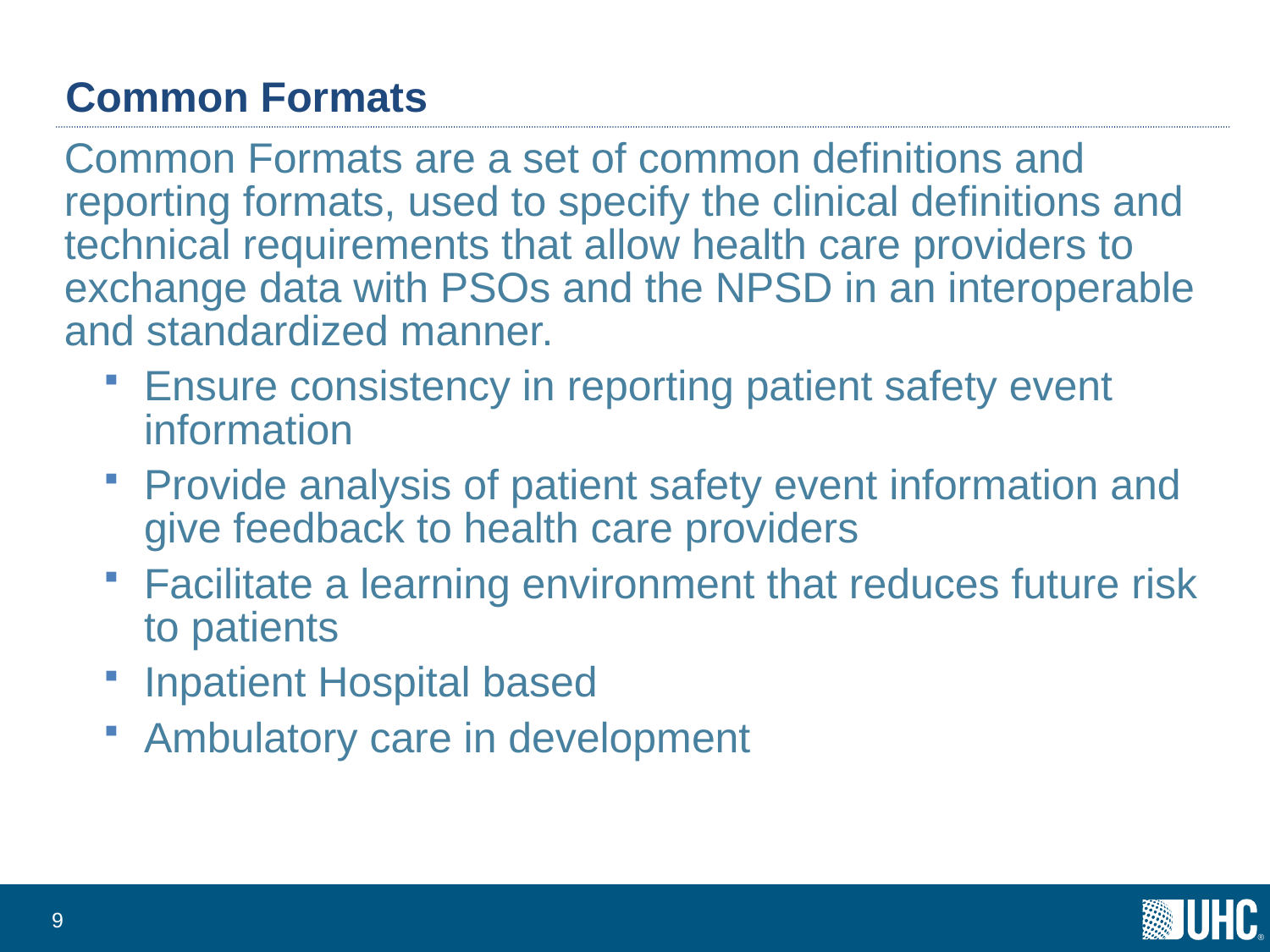

# Common Formats
Common Formats are a set of common definitions and reporting formats, used to specify the clinical definitions and technical requirements that allow health care providers to exchange data with PSOs and the NPSD in an interoperable and standardized manner.
Ensure consistency in reporting patient safety event information
Provide analysis of patient safety event information and give feedback to health care providers
Facilitate a learning environment that reduces future risk to patients
Inpatient Hospital based
Ambulatory care in development

9